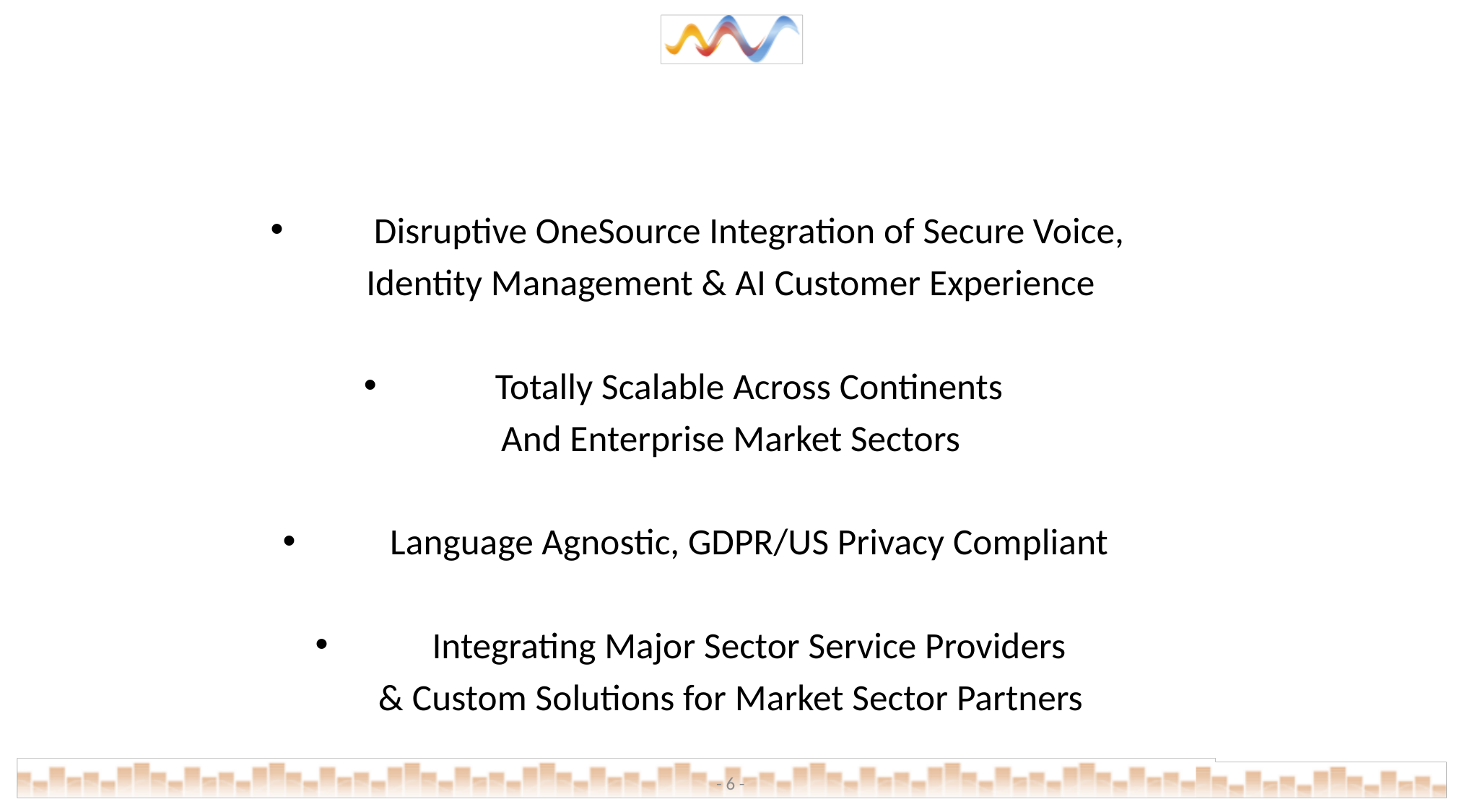

# VoiceSecure EU | US

Disruptive OneSource Integration of Secure Voice,
Identity Management & AI Customer Experience

Totally Scalable Across Continents
And Enterprise Market Sectors

Language Agnostic, GDPR/US Privacy Compliant

Integrating Major Sector Service Providers
& Custom Solutions for Market Sector Partners
- 6 -